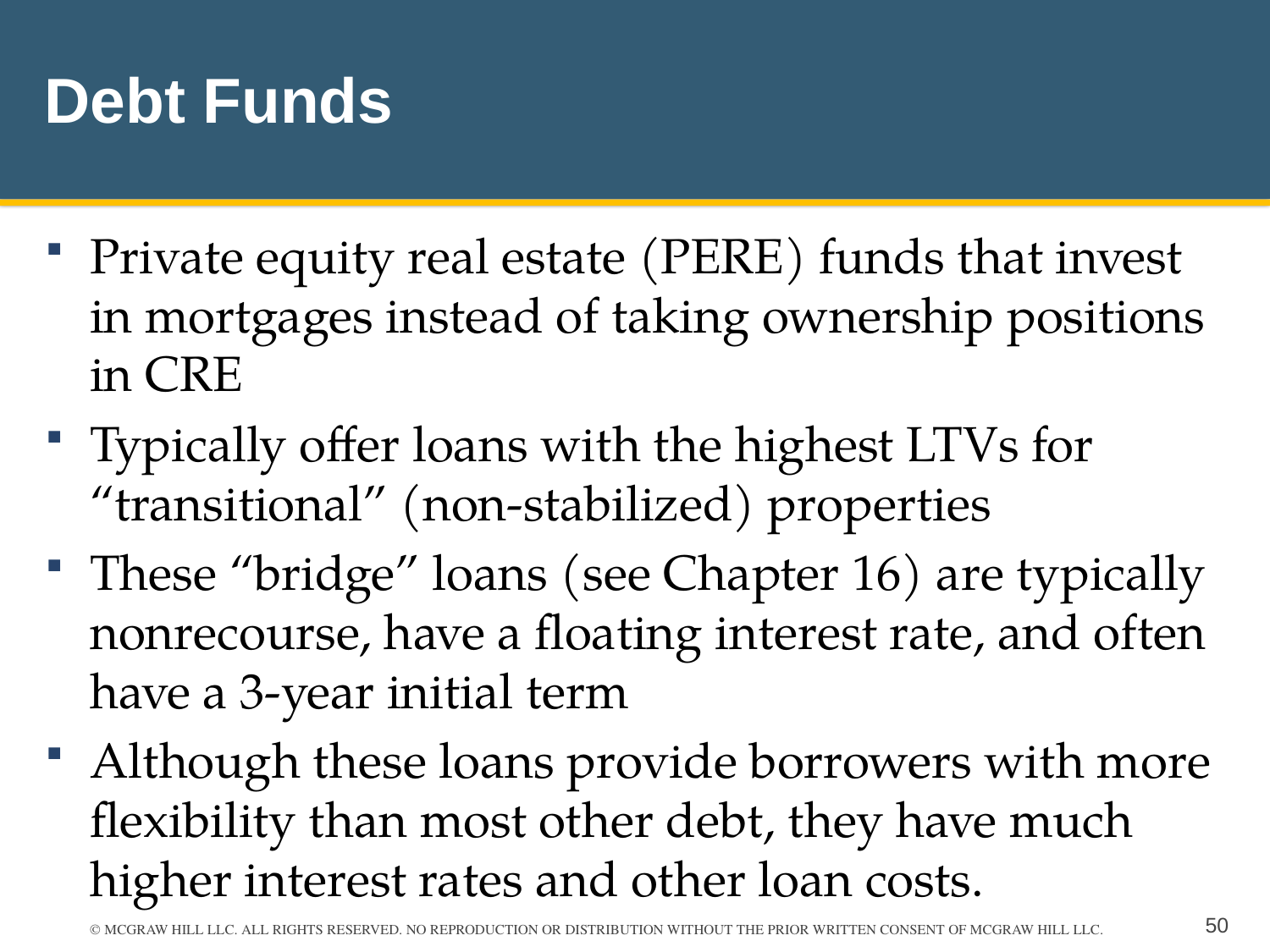

# Debt Funds
Private equity real estate (PERE) funds that invest in mortgages instead of taking ownership positions in CRE
Typically offer loans with the highest LTVs for “transitional” (non-stabilized) properties
These “bridge” loans (see Chapter 16) are typically nonrecourse, have a floating interest rate, and often have a 3-year initial term
Although these loans provide borrowers with more flexibility than most other debt, they have much higher interest rates and other loan costs.
© MCGRAW HILL LLC. ALL RIGHTS RESERVED. NO REPRODUCTION OR DISTRIBUTION WITHOUT THE PRIOR WRITTEN CONSENT OF MCGRAW HILL LLC.
50